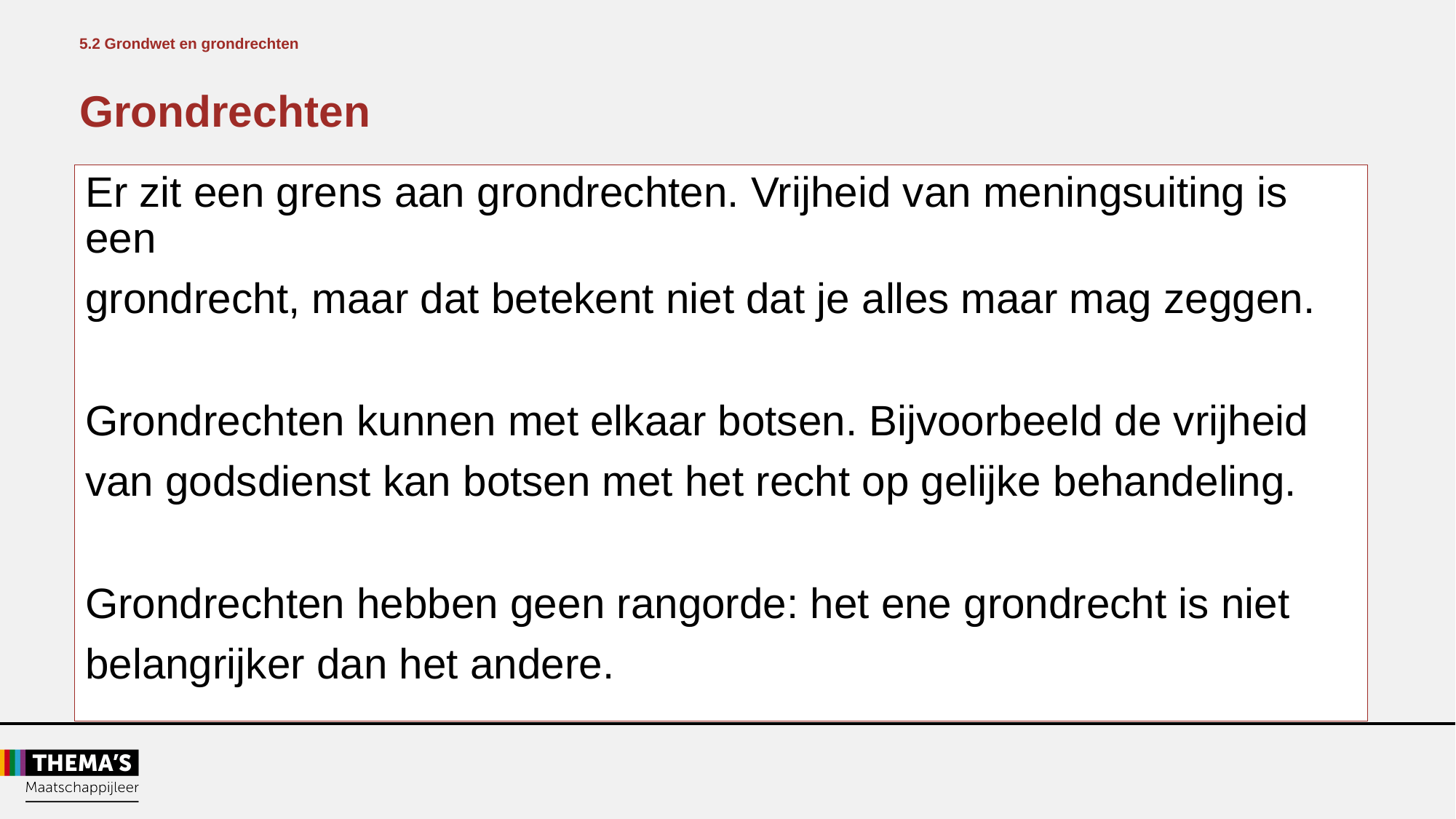

5.2 Grondwet en grondrechten
Grondrechten
Er zit een grens aan grondrechten. Vrijheid van meningsuiting is een
grondrecht, maar dat betekent niet dat je alles maar mag zeggen.

Grondrechten kunnen met elkaar botsen. Bijvoorbeeld de vrijheid
van godsdienst kan botsen met het recht op gelijke behandeling.

Grondrechten hebben geen rangorde: het ene grondrecht is niet
belangrijker dan het andere.